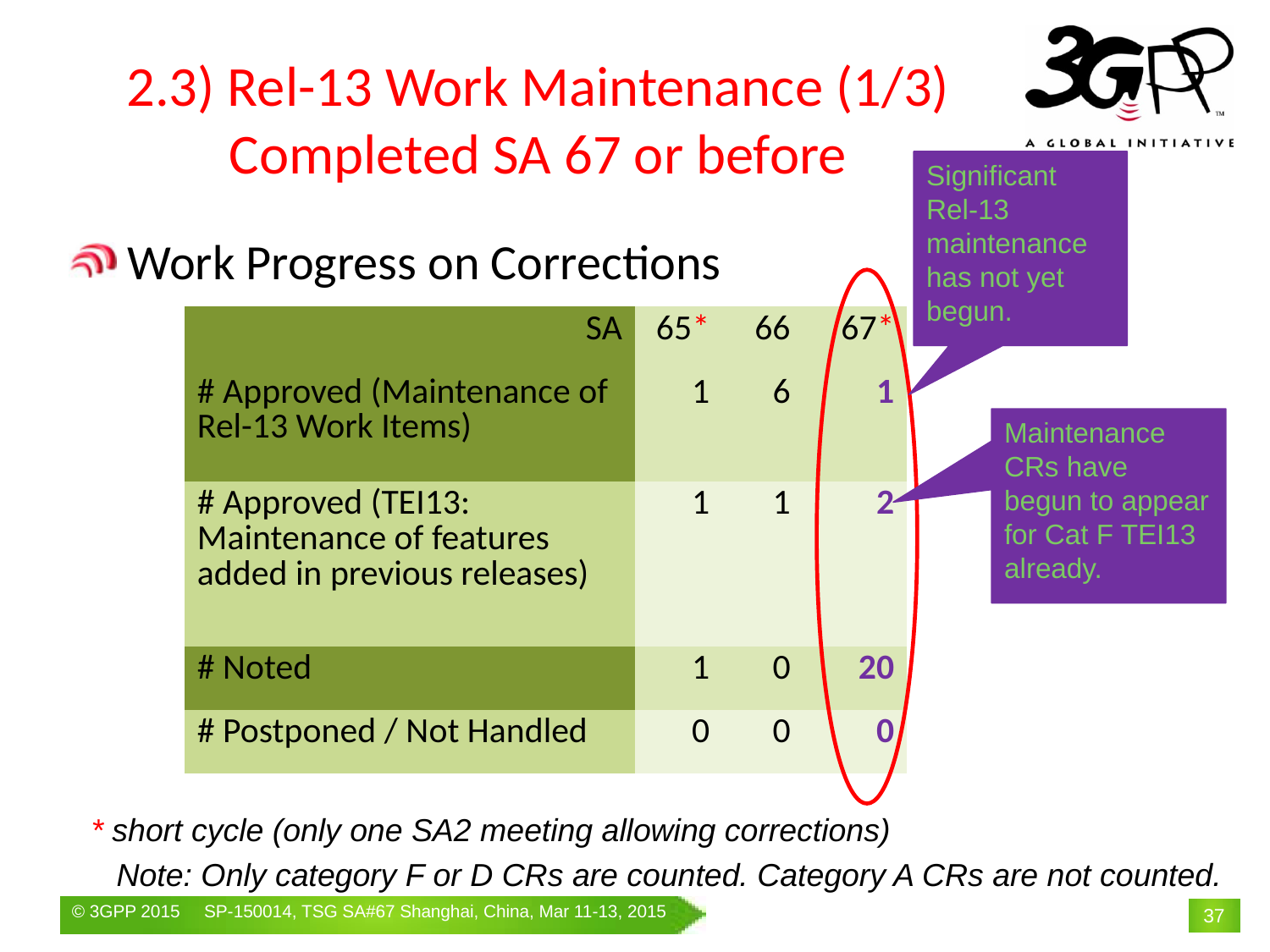

# 2.3) Rel-13 Work Maintenance (1/3) Completed SA 67 or before
Significant Rel-13 maintenance has not yet begun.
 Work Progress on Corrections

| SA | 65\* | 66 | 67\* |
| --- | --- | --- | --- |
| # Approved (Maintenance of Rel-13 Work Items) | 1 | 6 | 1 |
| # Approved (TEI13: Maintenance of features added in previous releases) | 1 | 1 | 2 |
| # Noted | 1 | 0 | 20 |
| # Postponed / Not Handled | 0 | 0 | 0 |
Maintenance CRs have begun to appear for Cat F TEI13 already.
* short cycle (only one SA2 meeting allowing corrections)
Note: Only category F or D CRs are counted. Category A CRs are not counted.